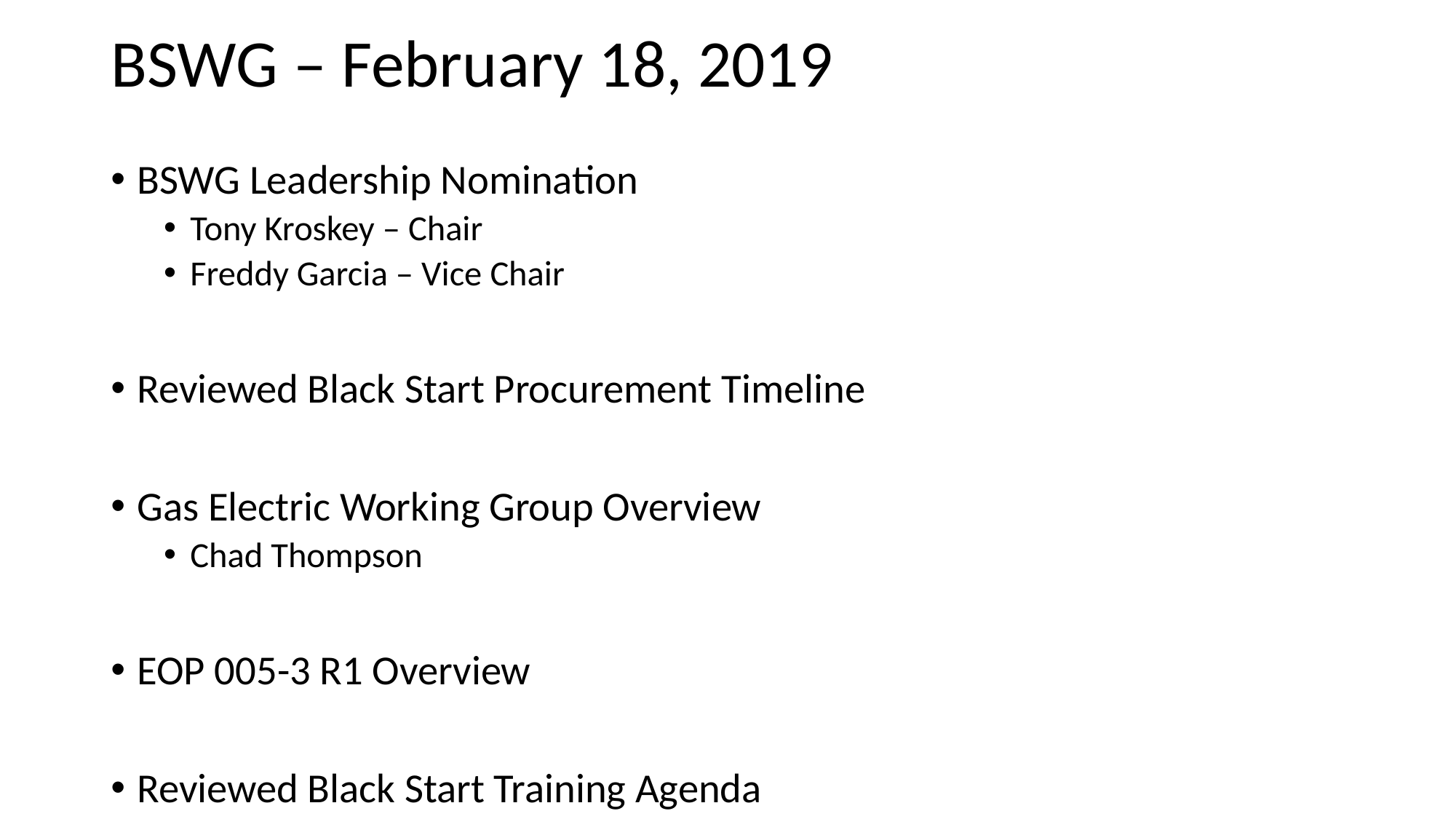

# BSWG – February 18, 2019
BSWG Leadership Nomination
Tony Kroskey – Chair
Freddy Garcia – Vice Chair

Reviewed Black Start Procurement Timeline

Gas Electric Working Group Overview
Chad Thompson

EOP 005-3 R1 Overview

Reviewed Black Start Training Agenda